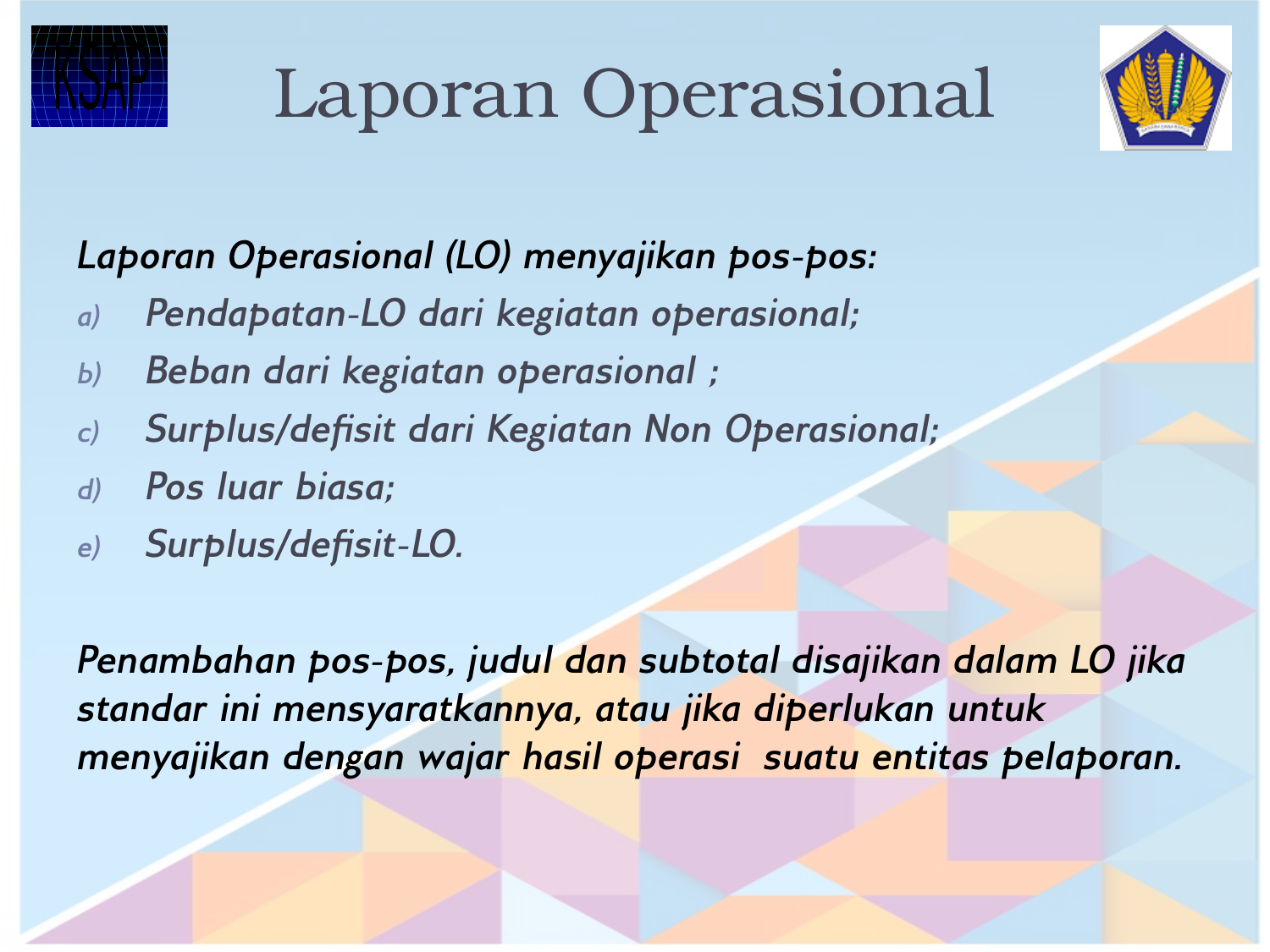

# Laporan Operasional
Laporan Operasional (LO) menyajikan pos-pos:
Pendapatan-LO dari kegiatan operasional;
Beban dari kegiatan operasional ;
Surplus/defisit dari Kegiatan Non Operasional;
Pos luar biasa;
Surplus/defisit-LO.

Penambahan pos-pos, judul dan subtotal disajikan dalam LO jika standar ini mensyaratkannya, atau jika diperlukan untuk menyajikan dengan wajar hasil operasi  suatu entitas pelaporan.